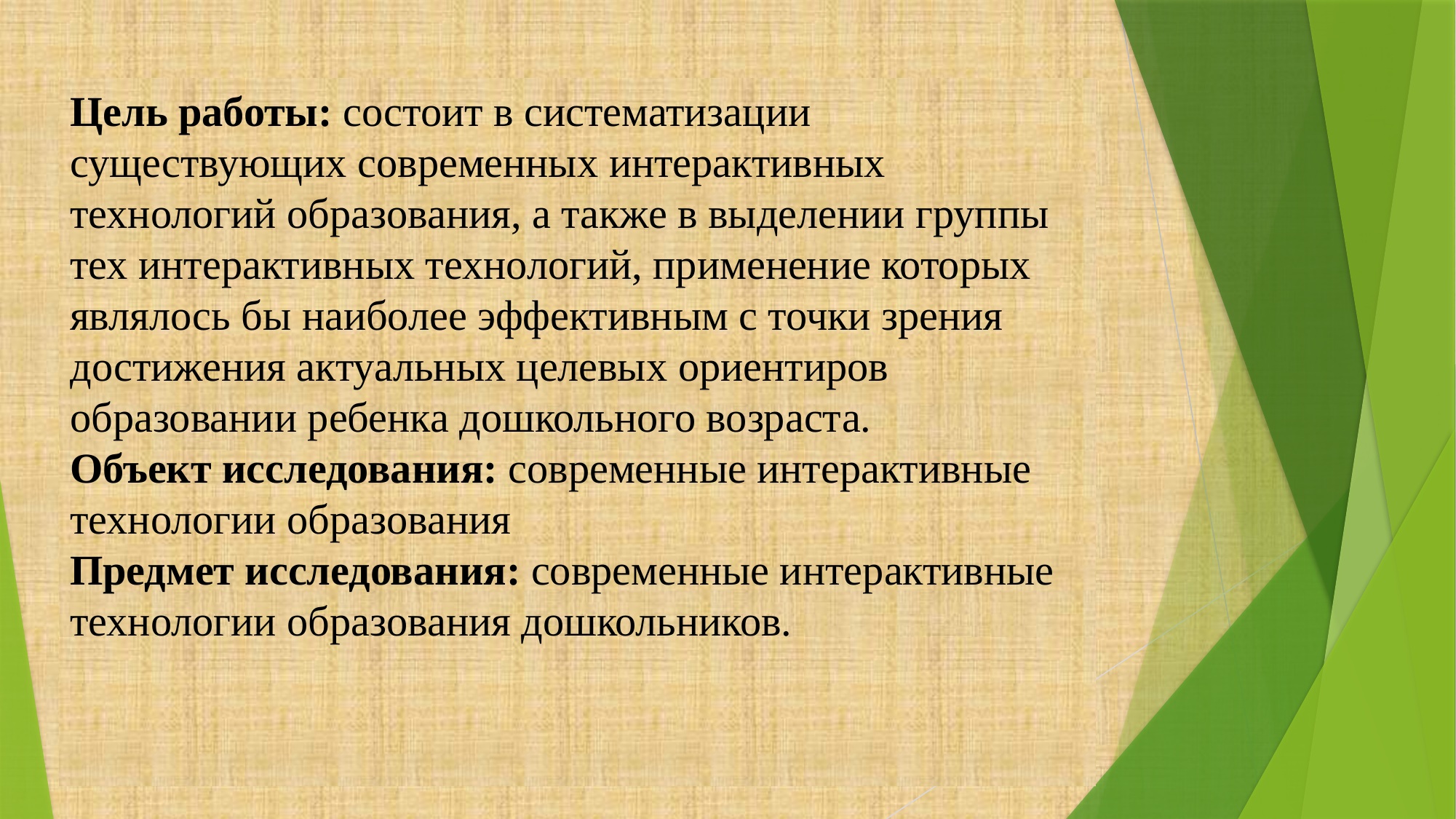

# Цель работы: состоит в систематизации существующих современных интерактивных технологий образования, а также в выделении группы тех интерактивных технологий, применение которых являлось бы наиболее эффективным с точки зрения достижения актуальных целевых ориентиров образовании ребенка дошкольного возраста. Объект исследования: современные интерактивные технологии образования Предмет исследования: современные интерактивные технологии образования дошкольников.